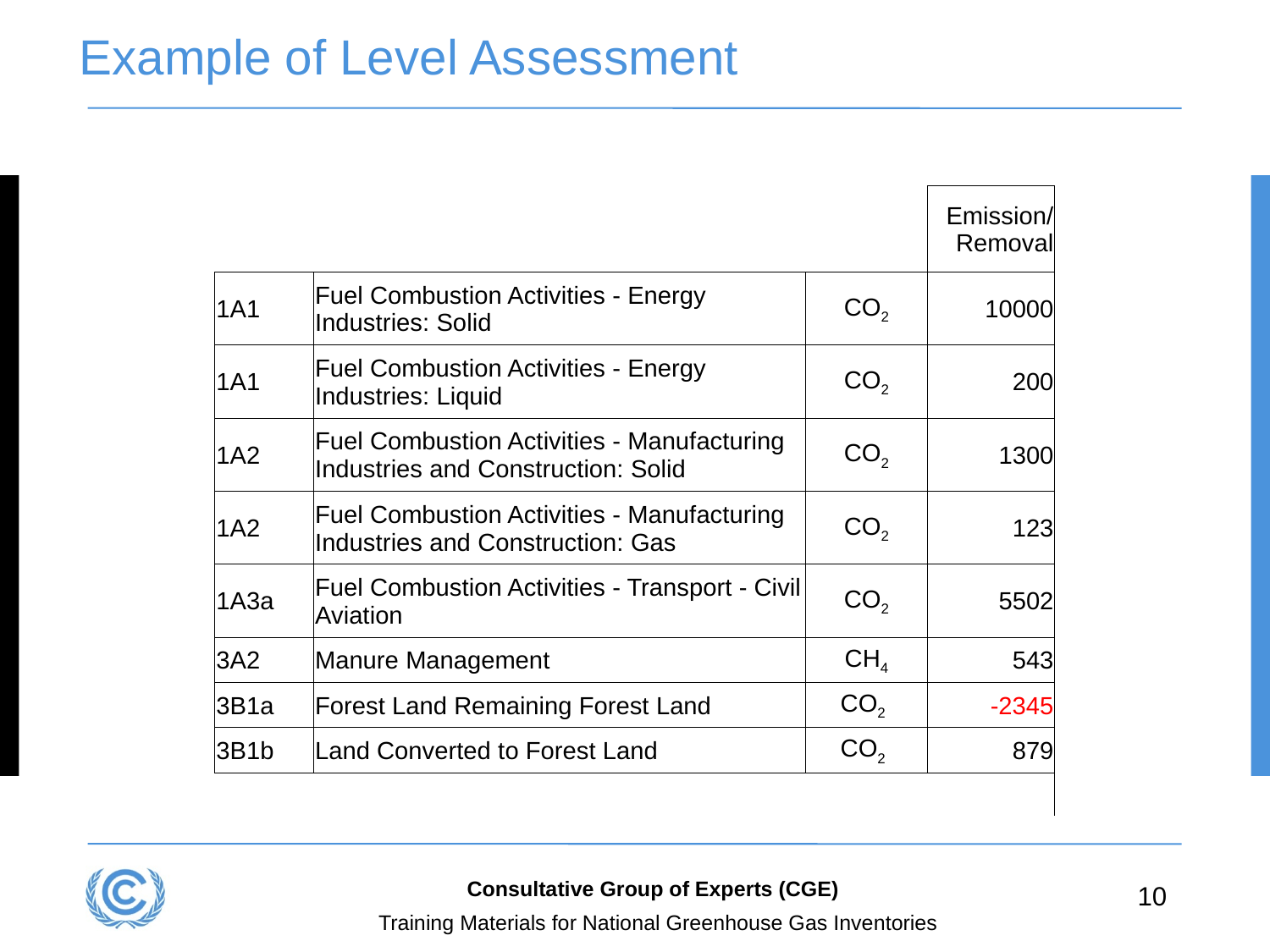

# Example of Level Assessment
|  |  |  | Emission/ Removal |
| --- | --- | --- | --- |
| 1A1 | Fuel Combustion Activities - Energy Industries: Solid | CO2 | 10000 |
| 1A1 | Fuel Combustion Activities - Energy Industries: Liquid | CO2 | 200 |
| 1A2 | Fuel Combustion Activities - Manufacturing Industries and Construction: Solid | CO2 | 1300 |
| 1A2 | Fuel Combustion Activities - Manufacturing Industries and Construction: Gas | CO2 | 123 |
| 1A3a | Fuel Combustion Activities - Transport - Civil Aviation | CO2 | 5502 |
| 3A2 | Manure Management | CH4 | 543 |
| 3B1a | Forest Land Remaining Forest Land | CO2 | -2345 |
| 3B1b | Land Converted to Forest Land | CO2 | 879 |
|  |  |  |  |
Consultative Group of Experts (CGE)
10
Training Materials for National Greenhouse Gas Inventories